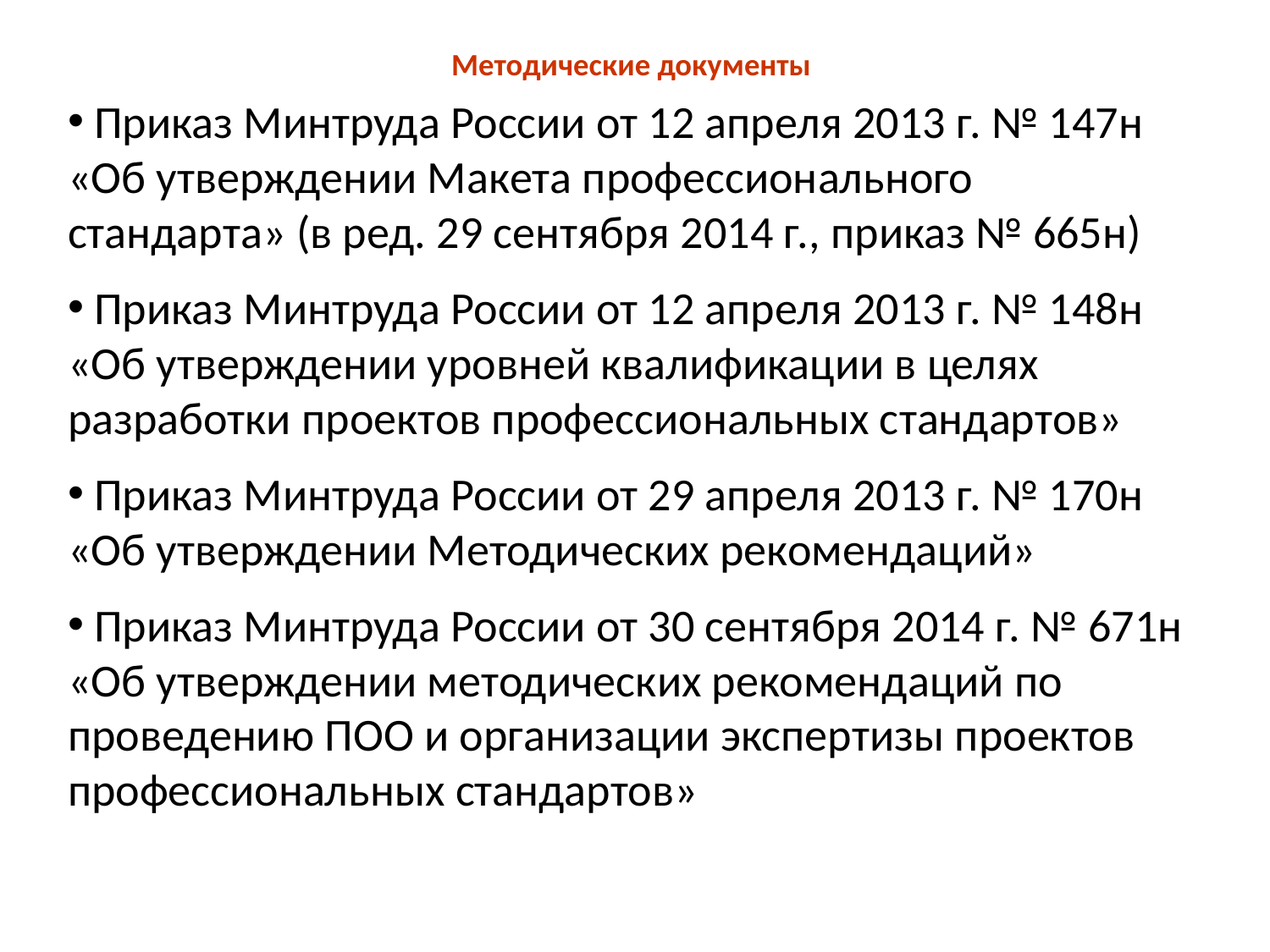

# Методические документы
 Приказ Минтруда России от 12 апреля 2013 г. № 147н «Об утверждении Макета профессионального стандарта» (в ред. 29 сентября 2014 г., приказ № 665н)
 Приказ Минтруда России от 12 апреля 2013 г. № 148н «Об утверждении уровней квалификации в целях разработки проектов профессиональных стандартов»
 Приказ Минтруда России от 29 апреля 2013 г. № 170н «Об утверждении Методических рекомендаций»
 Приказ Минтруда России от 30 сентября 2014 г. № 671н «Об утверждении методических рекомендаций по проведению ПОО и организации экспертизы проектов профессиональных стандартов»